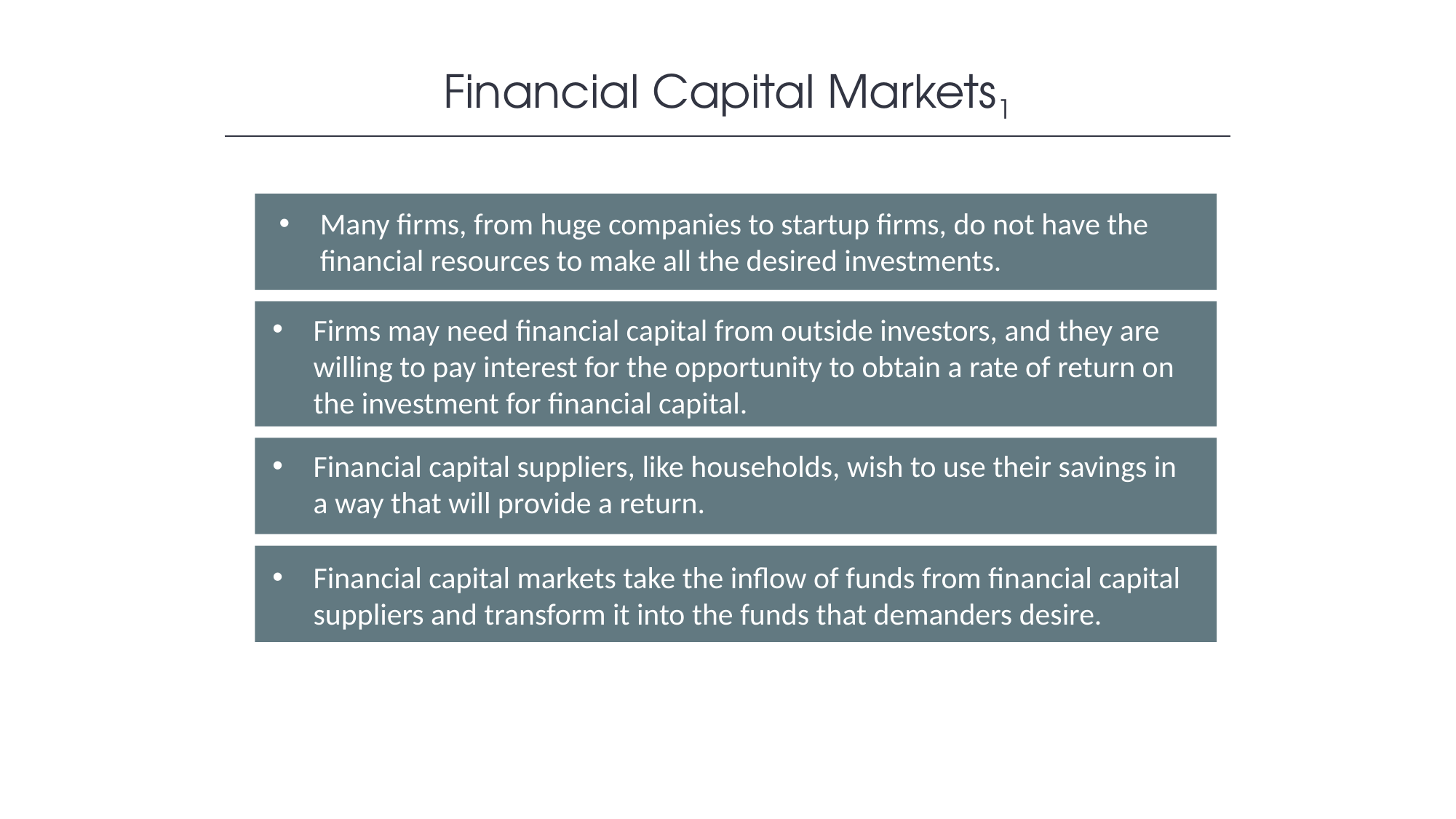

Financial Capital Markets1

Many firms, from huge companies to startup firms, do not have the financial resources to make all the desired investments.

Firms may need financial capital from outside investors, and they are willing to pay interest for the opportunity to obtain a rate of return on the investment for financial capital.

Financial capital suppliers, like households, wish to use their savings in a way that will provide a return.

Financial capital markets take the inflow of funds from financial capital suppliers and transform it into the funds that demanders desire.